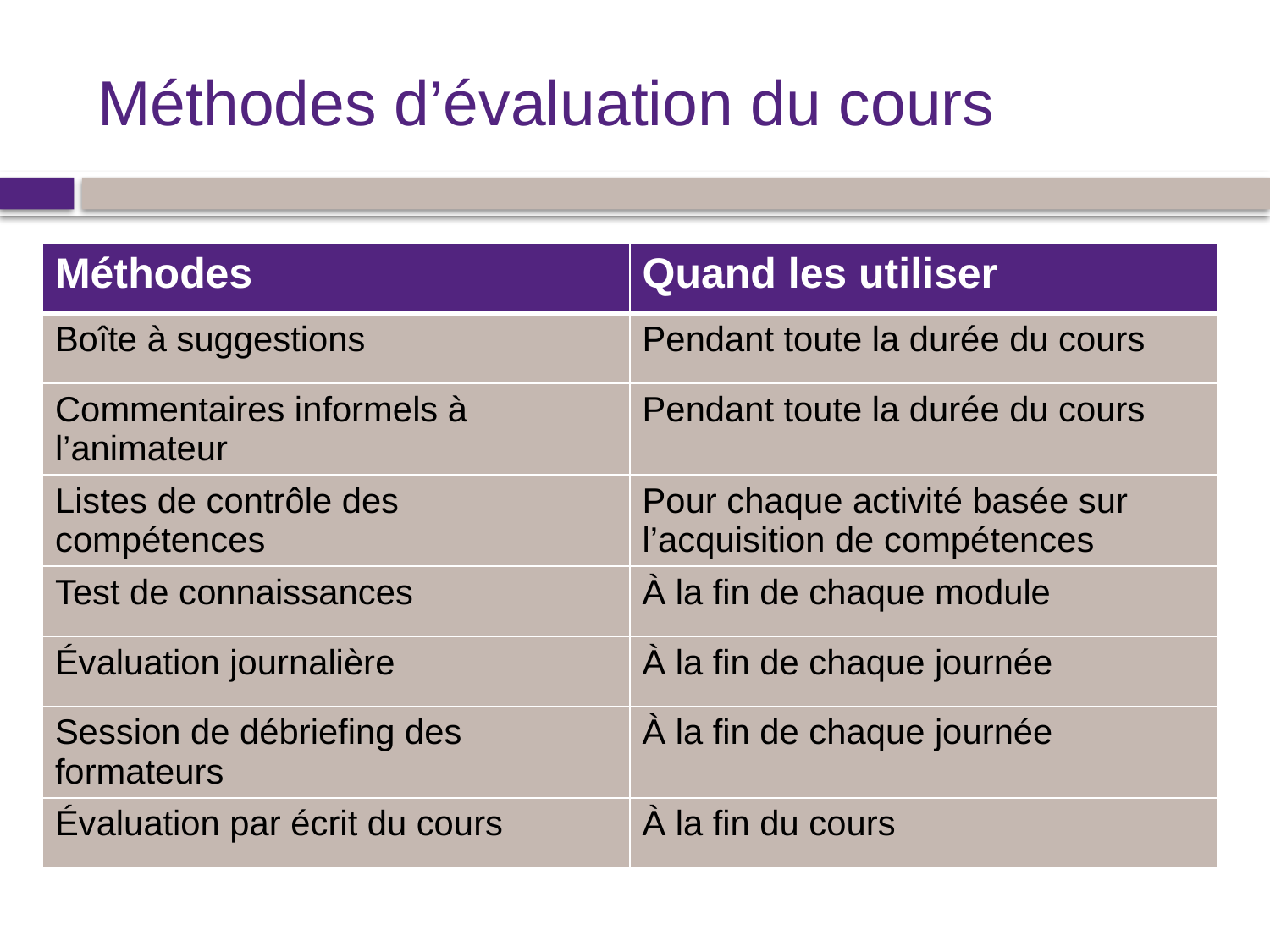

# Méthodes d’évaluation du cours
| Méthodes | Quand les utiliser |
| --- | --- |
| Boîte à suggestions | Pendant toute la durée du cours |
| Commentaires informels à l’animateur | Pendant toute la durée du cours |
| Listes de contrôle des compétences | Pour chaque activité basée sur l’acquisition de compétences |
| Test de connaissances | À la fin de chaque module |
| Évaluation journalière | À la fin de chaque journée |
| Session de débriefing des formateurs | À la fin de chaque journée |
| Évaluation par écrit du cours | À la fin du cours |